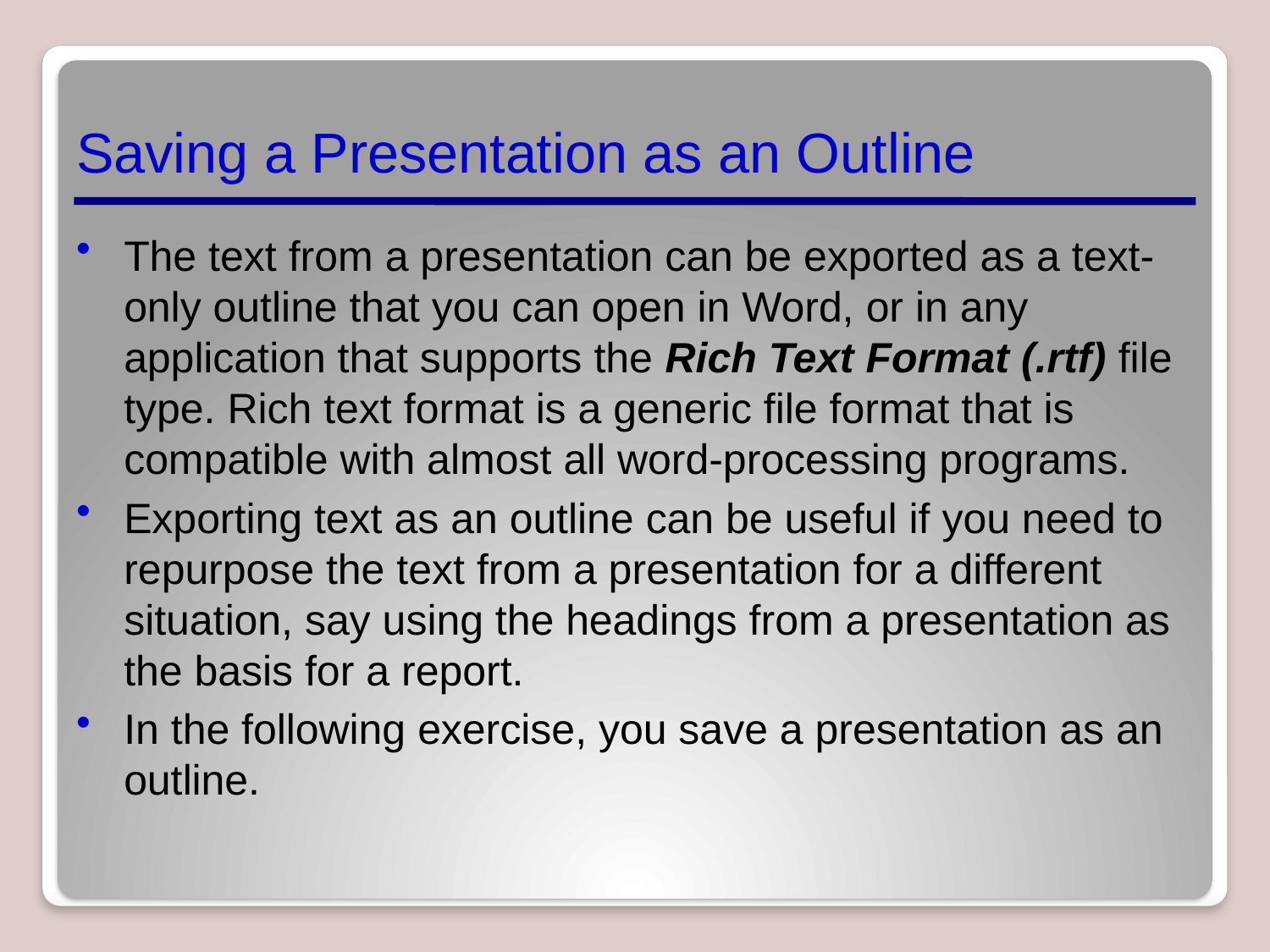

# Saving a Presentation as an Outline
The text from a presentation can be exported as a text-only outline that you can open in Word, or in any application that supports the Rich Text Format (.rtf) file type. Rich text format is a generic file format that is compatible with almost all word-processing programs.
Exporting text as an outline can be useful if you need to repurpose the text from a presentation for a different situation, say using the headings from a presentation as the basis for a report.
In the following exercise, you save a presentation as an outline.